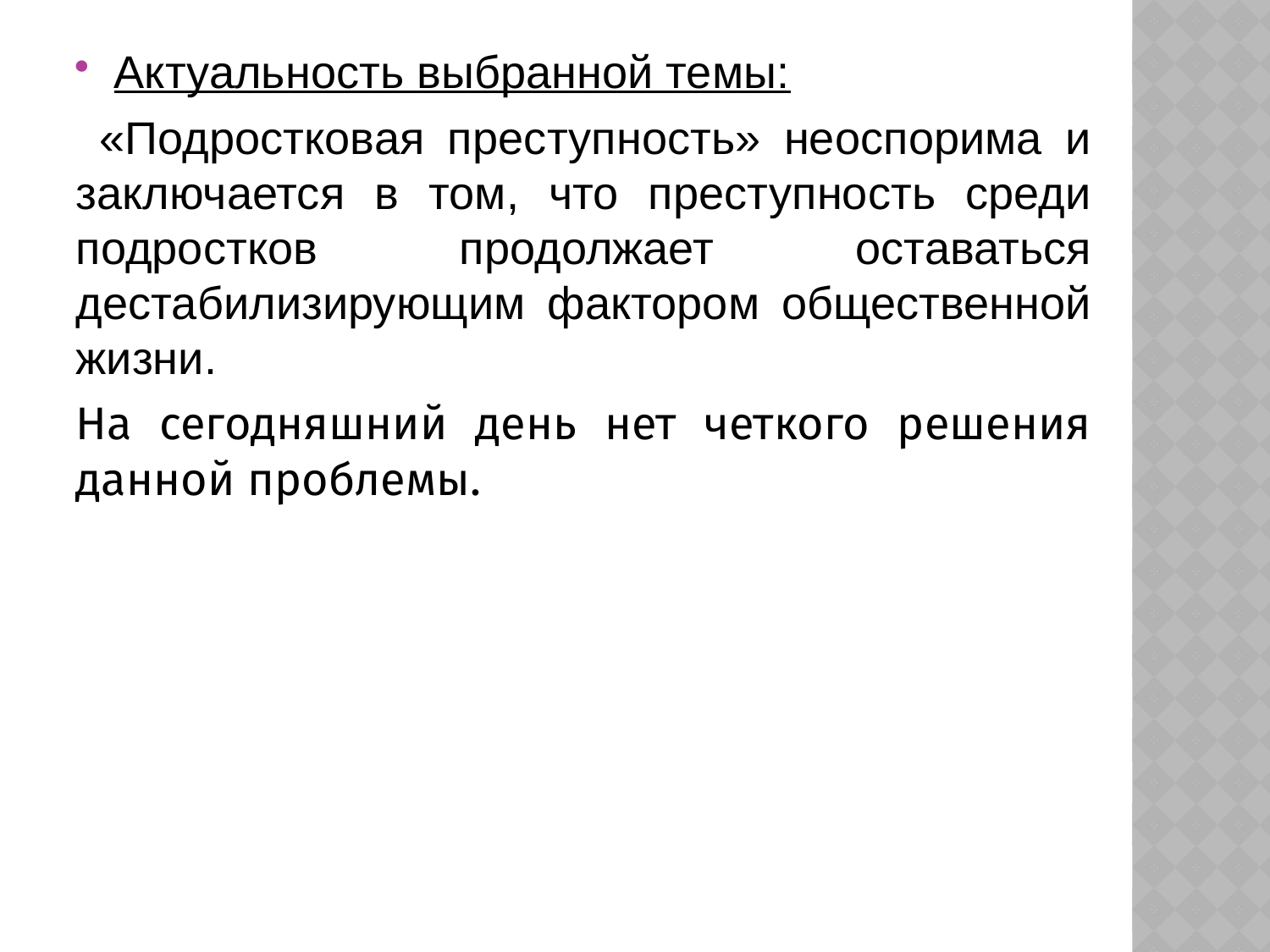

Актуальность выбранной темы:
 «Подростковая преступность» неоспорима и заключается в том, что преступность среди подростков продолжает оставаться дестабилизирующим фактором общественной жизни.
На сегодняшний день нет четкого решения данной проблемы.